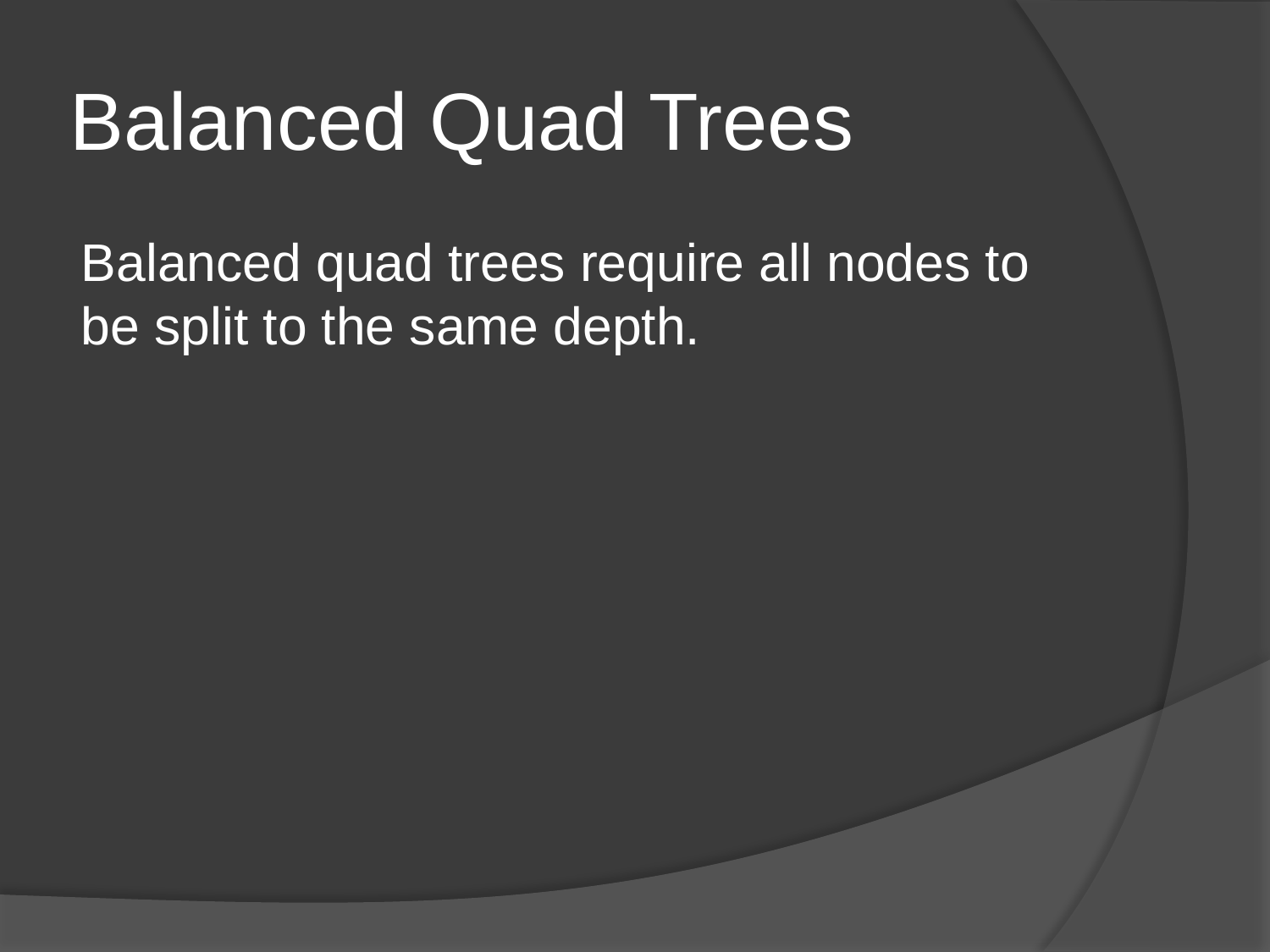

# Balanced Quad Trees
Balanced quad trees require all nodes to be split to the same depth.